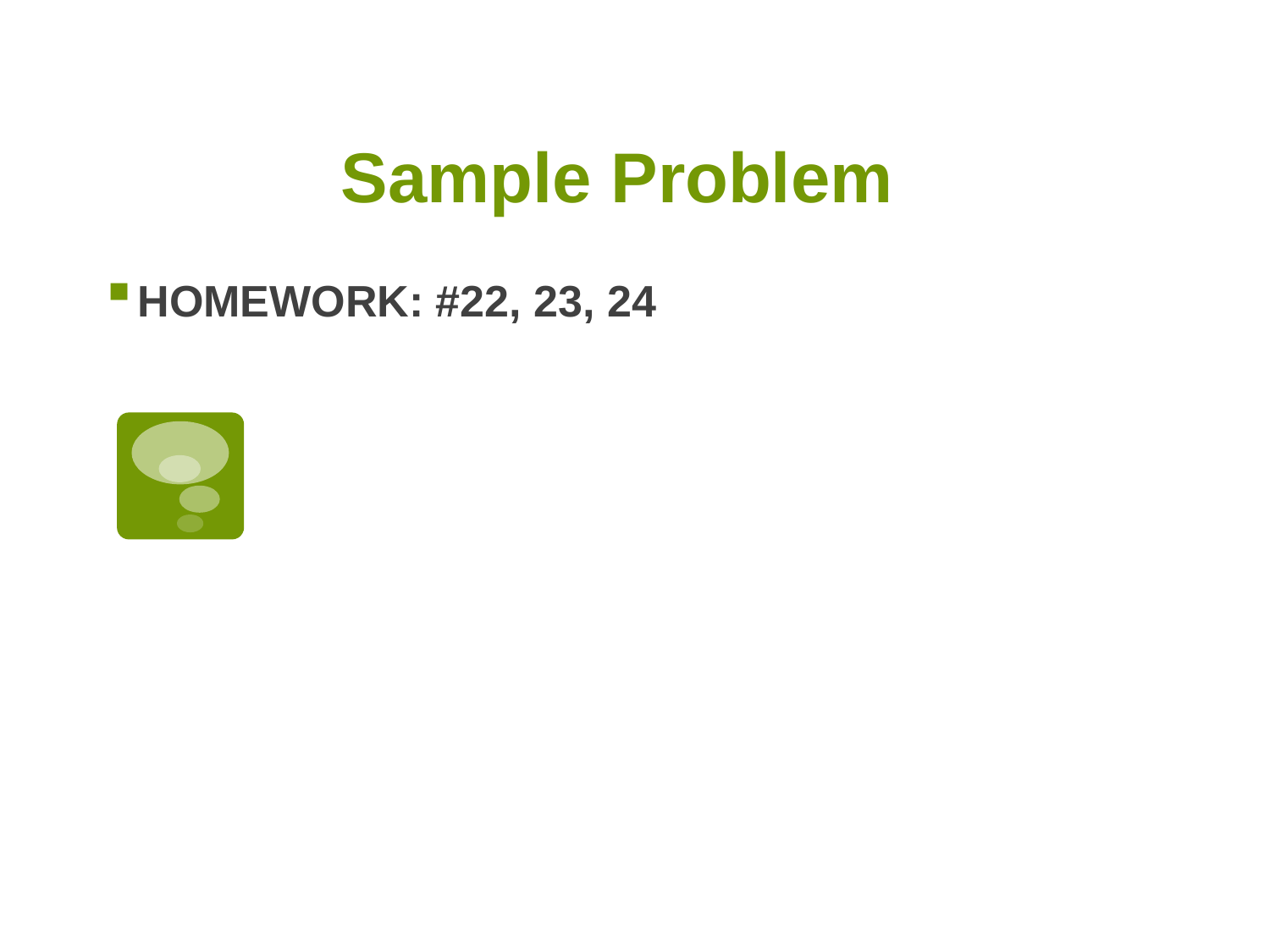

# Sample Problem
HOMEWORK: #22, 23, 24